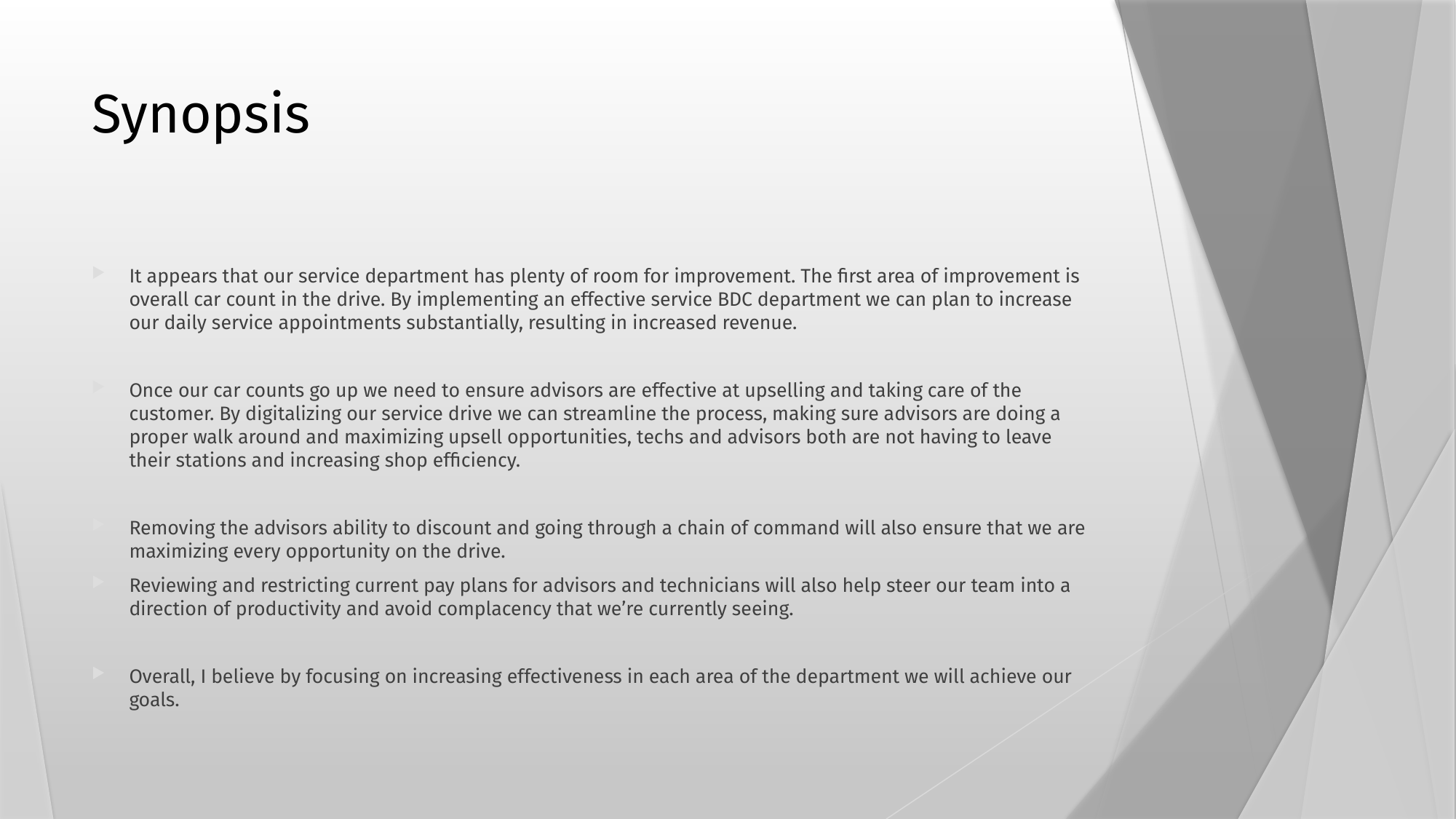

# Synopsis
It appears that our service department has plenty of room for improvement. The first area of improvement is overall car count in the drive. By implementing an effective service BDC department we can plan to increase our daily service appointments substantially, resulting in increased revenue.

Once our car counts go up we need to ensure advisors are effective at upselling and taking care of the customer. By digitalizing our service drive we can streamline the process, making sure advisors are doing a proper walk around and maximizing upsell opportunities, techs and advisors both are not having to leave their stations and increasing shop efficiency.

Removing the advisors ability to discount and going through a chain of command will also ensure that we are maximizing every opportunity on the drive.
Reviewing and restricting current pay plans for advisors and technicians will also help steer our team into a direction of productivity and avoid complacency that we’re currently seeing.

Overall, I believe by focusing on increasing effectiveness in each area of the department we will achieve our goals.